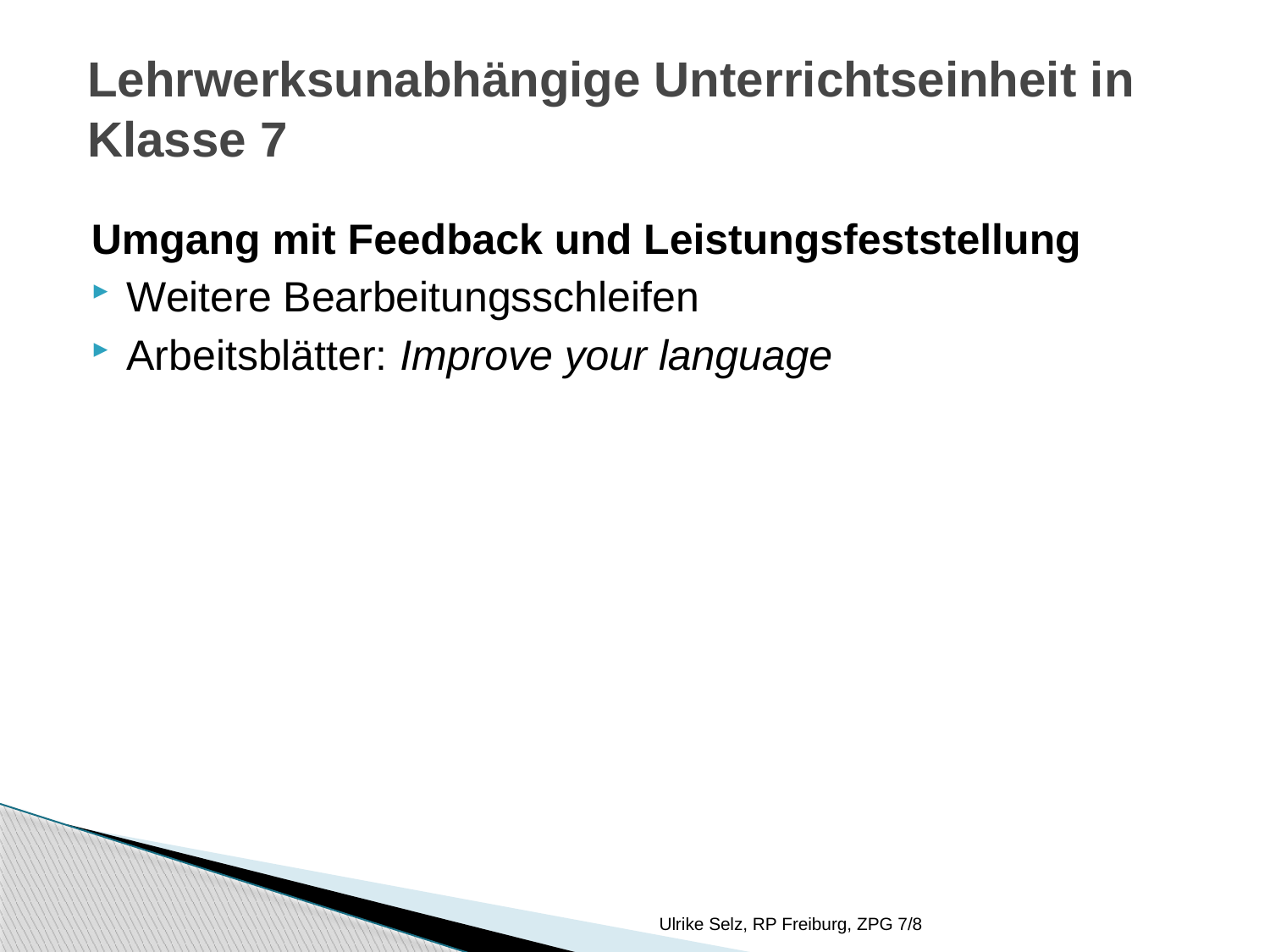

Umgang mit Feedback und Leistungsfeststellung
Weitere Bearbeitungsschleifen
Arbeitsblätter: Improve your language

Lehrwerksunabhängige Unterrichtseinheit in Klasse 7
Ulrike Selz, RP Freiburg, ZPG 7/8